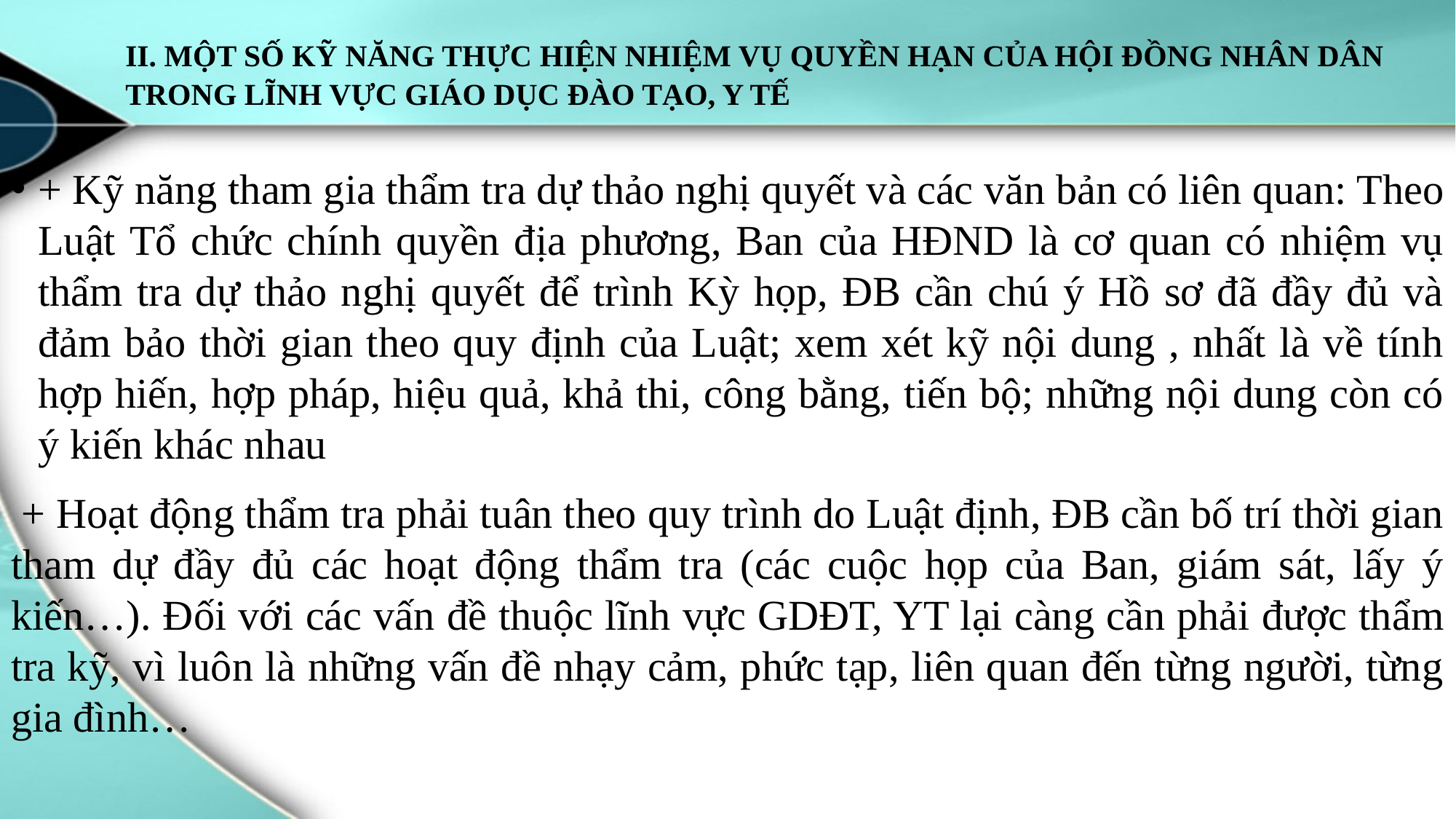

# II. MỘT SỐ KỸ NĂNG THỰC HIỆN NHIỆM VỤ QUYỀN HẠN CỦA HỘI ĐỒNG NHÂN DÂN TRONG LĨNH VỰC GIÁO DỤC ĐÀO TẠO, Y TẾ
+ Kỹ năng tham gia thẩm tra dự thảo nghị quyết và các văn bản có liên quan: Theo Luật Tổ chức chính quyền địa phương, Ban của HĐND là cơ quan có nhiệm vụ thẩm tra dự thảo nghị quyết để trình Kỳ họp, ĐB cần chú ý Hồ sơ đã đầy đủ và đảm bảo thời gian theo quy định của Luật; xem xét kỹ nội dung , nhất là về tính hợp hiến, hợp pháp, hiệu quả, khả thi, công bằng, tiến bộ; những nội dung còn có ý kiến khác nhau
 + Hoạt động thẩm tra phải tuân theo quy trình do Luật định, ĐB cần bố trí thời gian tham dự đầy đủ các hoạt động thẩm tra (các cuộc họp của Ban, giám sát, lấy ý kiến…). Đối với các vấn đề thuộc lĩnh vực GDĐT, YT lại càng cần phải được thẩm tra kỹ, vì luôn là những vấn đề nhạy cảm, phức tạp, liên quan đến từng người, từng gia đình…